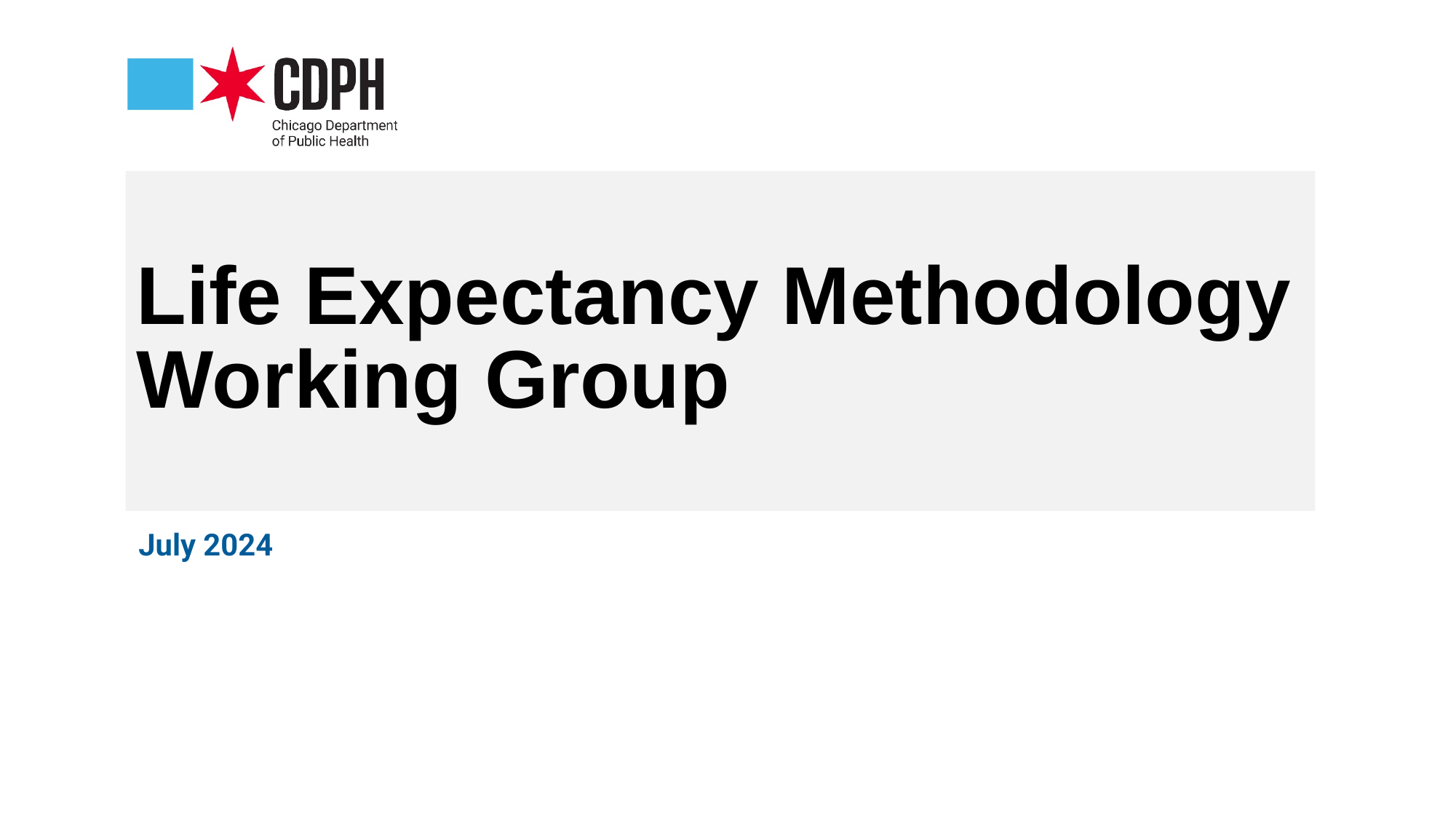

# Life Expectancy Methodology Working Group
July 2024